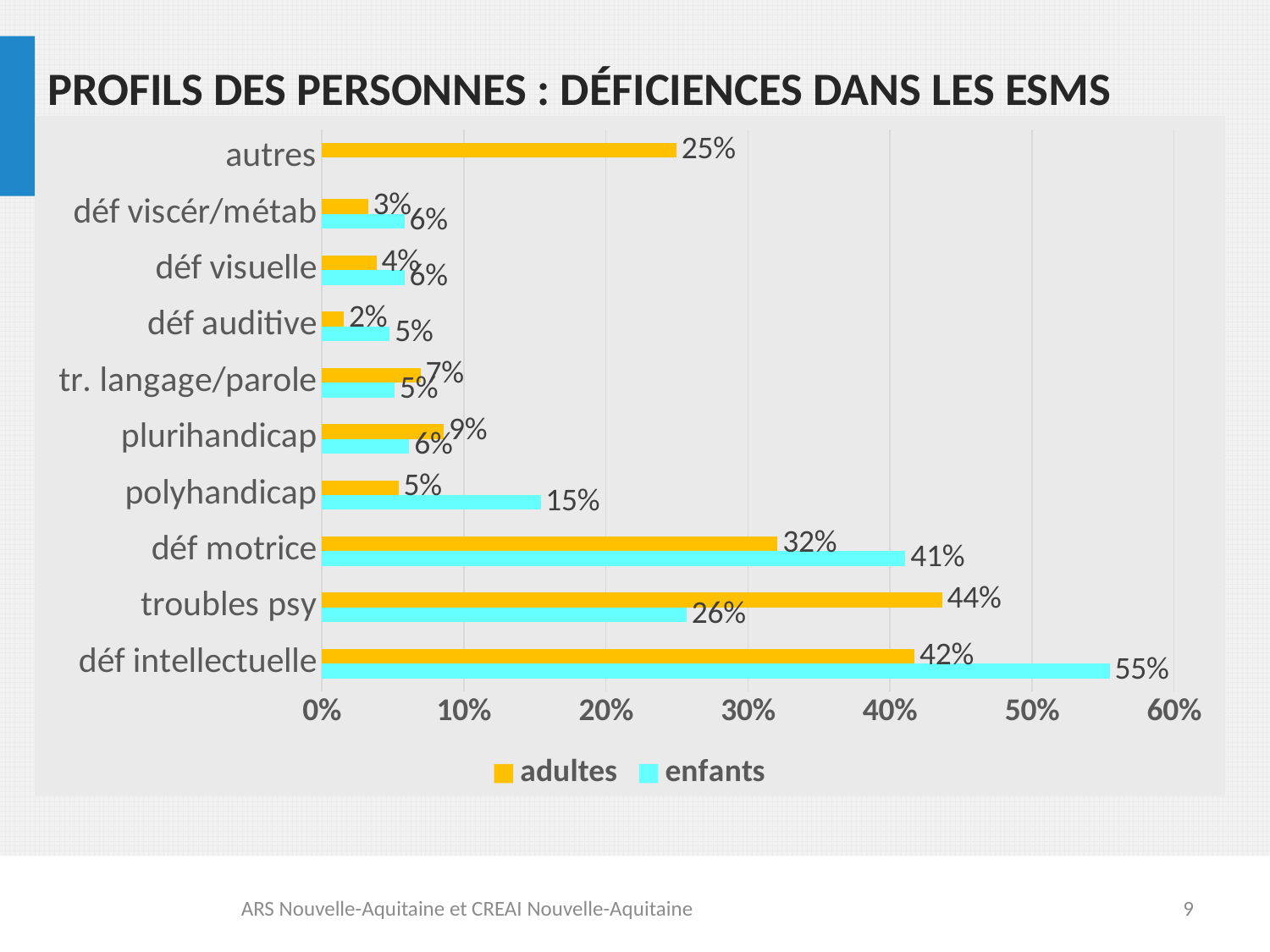

# Profils des personnes : déficiences dans les ESMS

### Chart

| Category | enfants | adultes |
|---|---|---|
| déf intellectuelle | 0.5547945205479452 | 0.4173461823573017 |
| troubles psy | 0.2568493150684932 | 0.43661971830985913 |
| déf motrice | 0.410958904109589 | 0.32097850259451444 |
| polyhandicap | 0.1541095890410959 | 0.054114158636026685 |
| plurihandicap | 0.06164383561643835 | 0.08598962194217939 |
| tr. langage/parole | 0.05136986301369863 | 0.06968124536693847 |
| déf auditive | 0.04794520547945205 | 0.015567086730911787 |
| déf visuelle | 0.05821917808219178 | 0.0385470719051149 |
| déf viscér/métab | 0.05821917808219178 | 0.03261675315048184 |
| autres | None | 0.24981467753891773 |
ARS Nouvelle-Aquitaine et CREAI Nouvelle-Aquitaine
9